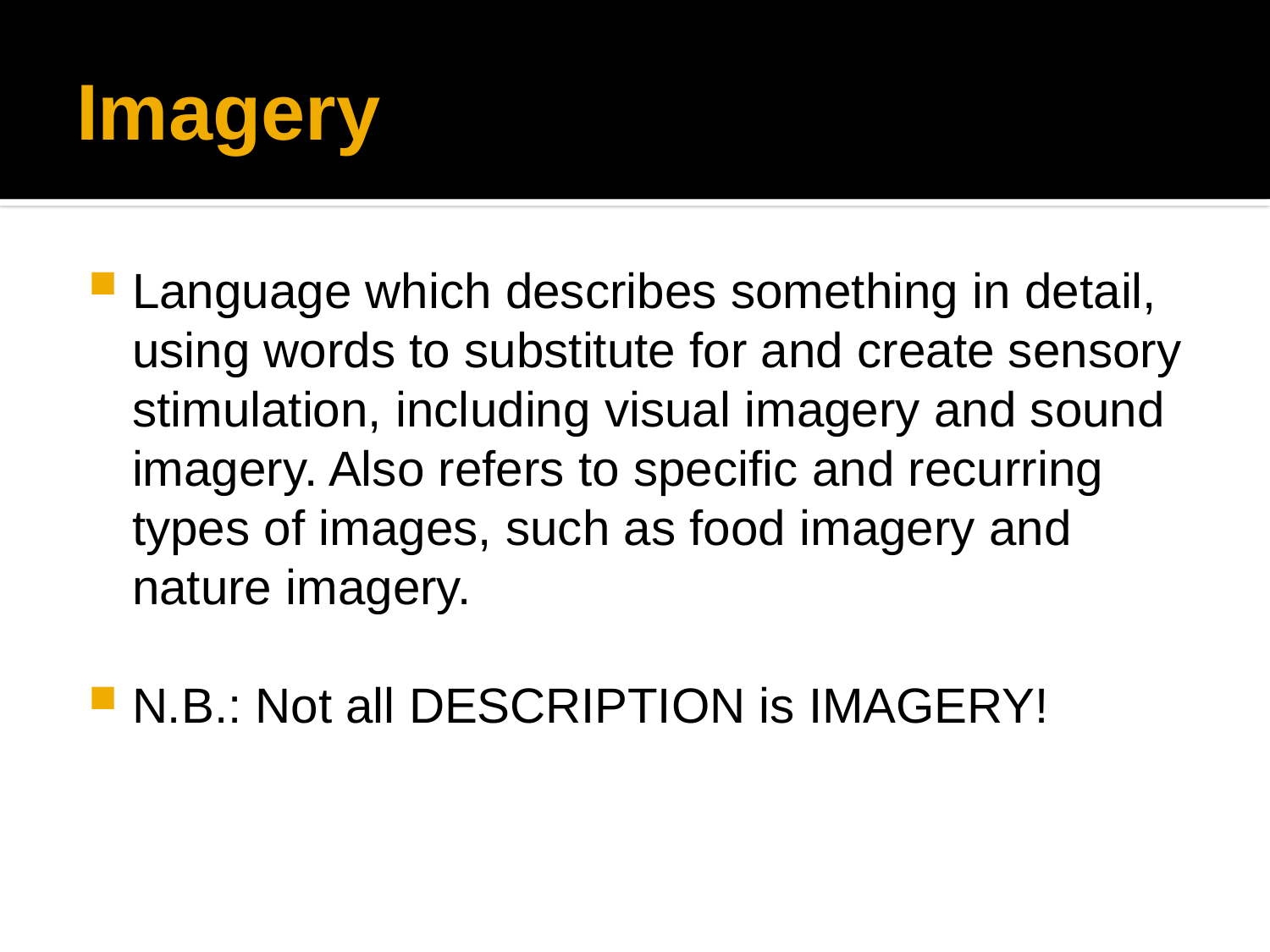

# Imagery
Language which describes something in detail, using words to substitute for and create sensory stimulation, including visual imagery and sound imagery. Also refers to specific and recurring types of images, such as food imagery and nature imagery.

N.B.: Not all DESCRIPTION is IMAGERY!